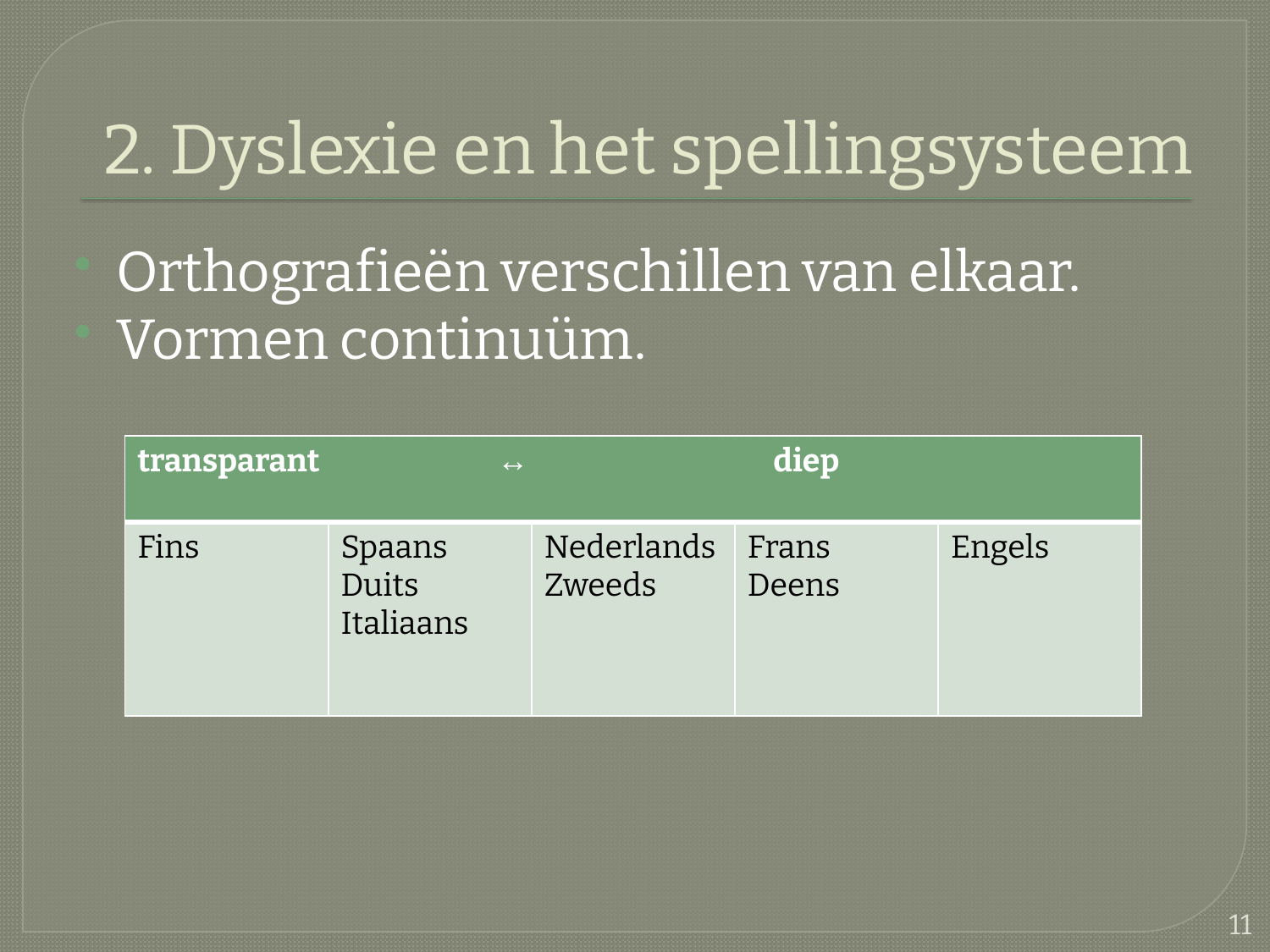

# 2. Dyslexie en het spellingsysteem
Orthografieën verschillen van elkaar.
Vormen continuüm.

| transparant ↔ diep |  |  |  |  |
| --- | --- | --- | --- | --- |
| Fins | Spaans Duits Italiaans | Nederlands Zweeds | Frans Deens | Engels |
11